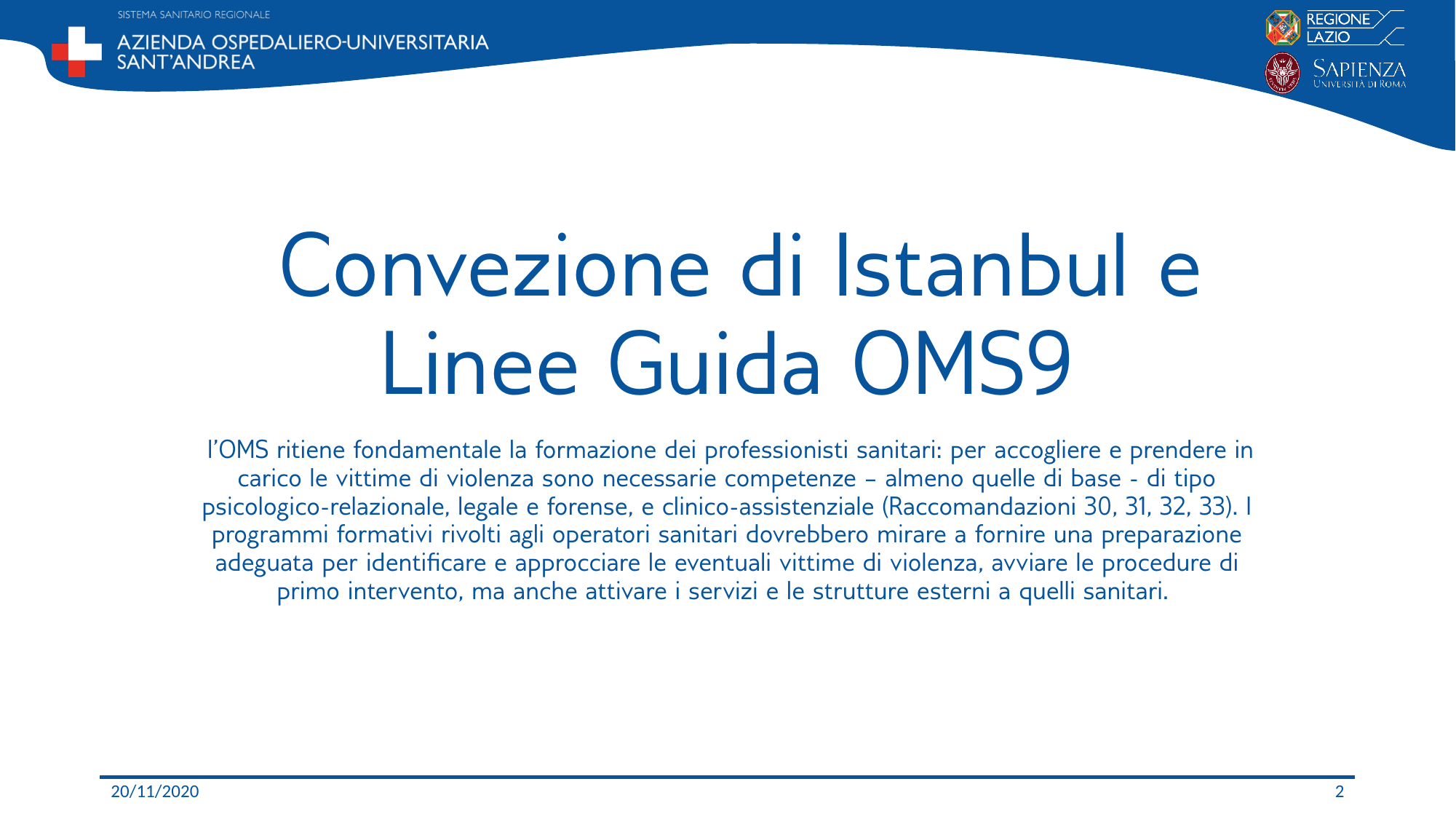

# Convezione di Istanbul e Linee Guida OMS9
 l’OMS ritiene fondamentale la formazione dei professionisti sanitari: per accogliere e prendere in carico le vittime di violenza sono necessarie competenze – almeno quelle di base - di tipo psicologico-relazionale, legale e forense, e clinico-assistenziale (Raccomandazioni 30, 31, 32, 33). I programmi formativi rivolti agli operatori sanitari dovrebbero mirare a fornire una preparazione adeguata per identificare e approcciare le eventuali vittime di violenza, avviare le procedure di primo intervento, ma anche attivare i servizi e le strutture esterni a quelli sanitari.

20/11/2020

2